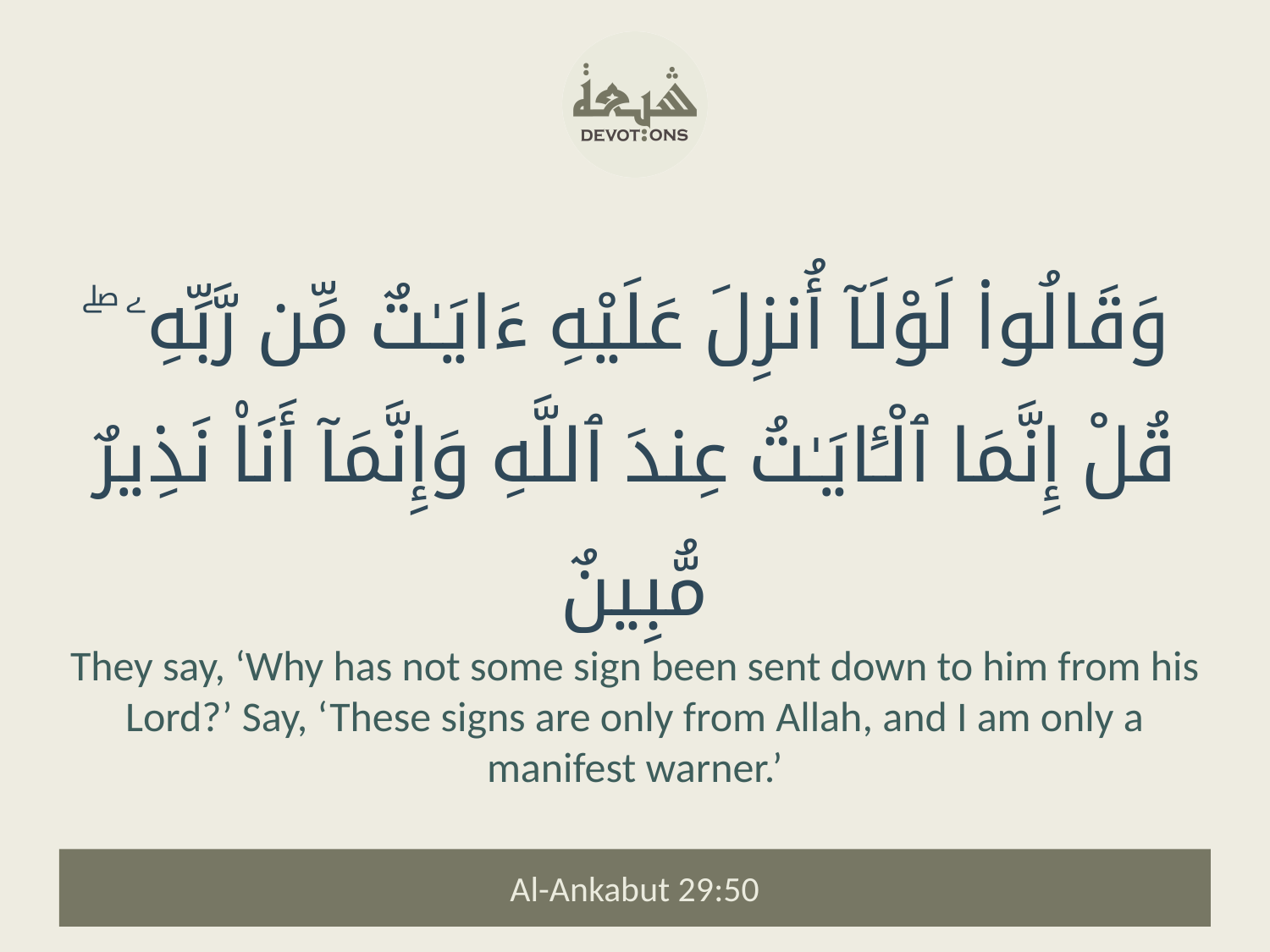

وَقَالُوا۟ لَوْلَآ أُنزِلَ عَلَيْهِ ءَايَـٰتٌ مِّن رَّبِّهِۦ ۖ قُلْ إِنَّمَا ٱلْـَٔايَـٰتُ عِندَ ٱللَّهِ وَإِنَّمَآ أَنَا۠ نَذِيرٌ مُّبِينٌ
They say, ‘Why has not some sign been sent down to him from his Lord?’ Say, ‘These signs are only from Allah, and I am only a manifest warner.’
Al-Ankabut 29:50